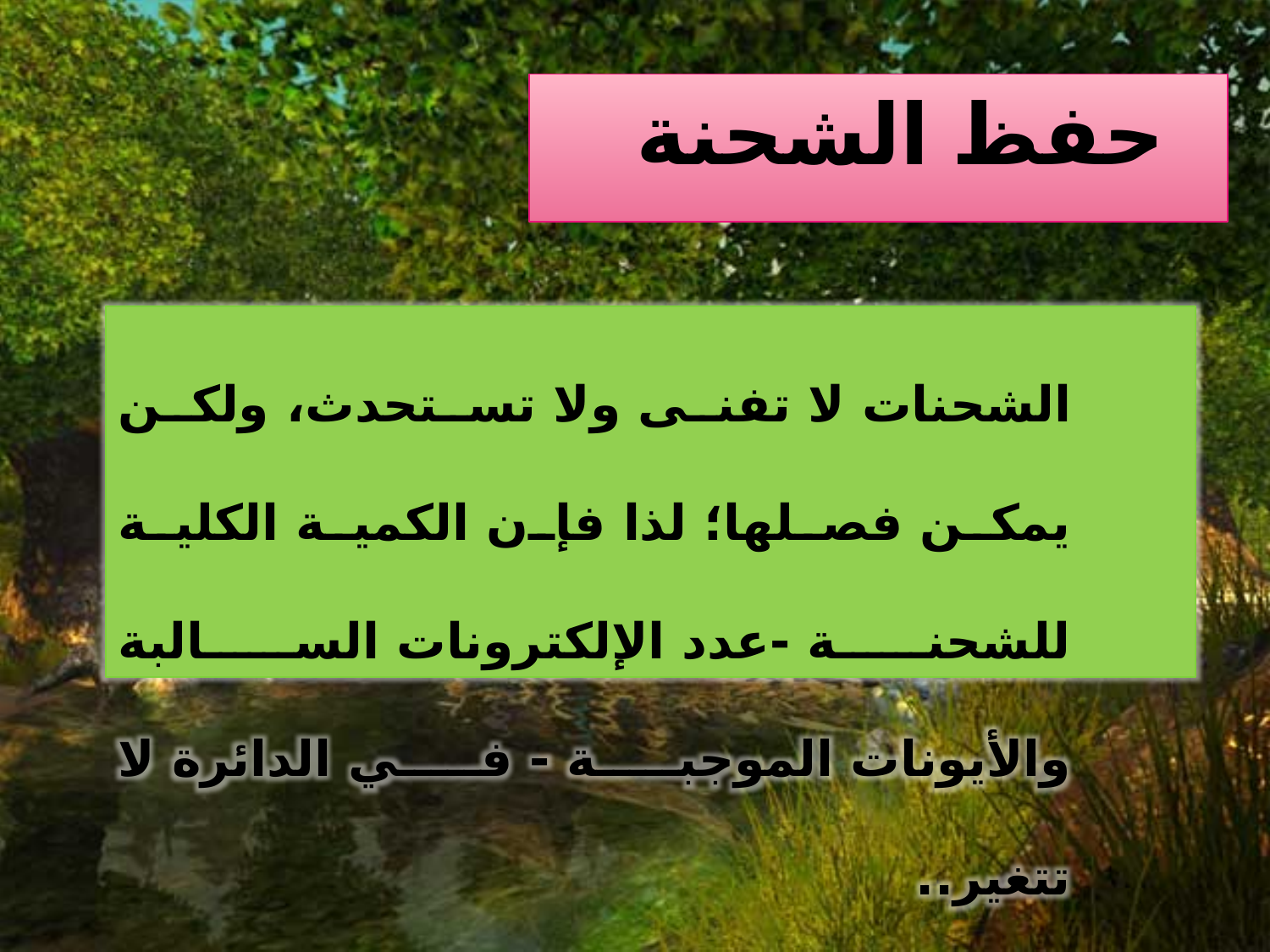

# حفظ الشحنة
      الشحنات لا تفنى ولا تستحدث، ولكن يمكن فصلها؛ لذا فإن الكمية الكلية للشحنة -عدد الإلكترونات السالبة والأيونات الموجبة - في الدائرة لا تتغير..